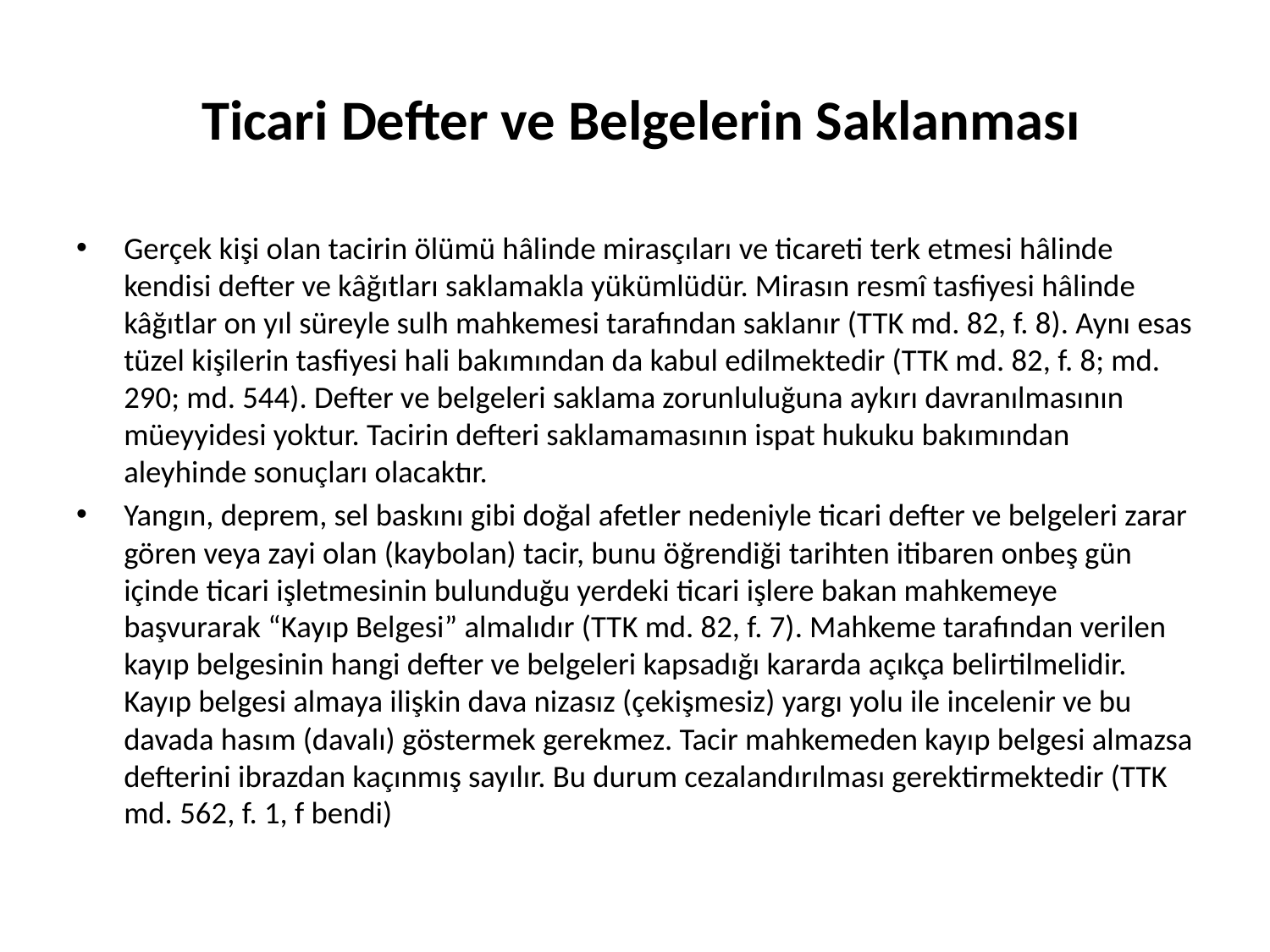

# Ticari Defter ve Belgelerin Saklanması
Gerçek kişi olan tacirin ölümü hâlinde mirasçıları ve ticareti terk etmesi hâlinde kendisi defter ve kâğıtları saklamakla yükümlüdür. Mirasın resmî tasfiyesi hâlinde kâğıtlar on yıl süreyle sulh mahkemesi tarafından saklanır (TTK md. 82, f. 8). Aynı esas tüzel kişilerin tasfiyesi hali bakımından da kabul edilmektedir (TTK md. 82, f. 8; md. 290; md. 544). Defter ve belgeleri saklama zorunluluğuna aykırı davranılmasının müeyyidesi yoktur. Tacirin defteri saklamamasının ispat hukuku bakımından aleyhinde sonuçları olacaktır.
Yangın, deprem, sel baskını gibi doğal afetler nedeniyle ticari defter ve belgeleri zarar gören veya zayi olan (kaybolan) tacir, bunu öğrendiği tarihten itibaren onbeş gün içinde ticari işletmesinin bulunduğu yerdeki ticari işlere bakan mahkemeye başvurarak “Kayıp Belgesi” almalıdır (TTK md. 82, f. 7). Mahkeme tarafından verilen kayıp belgesinin hangi defter ve belgeleri kapsadığı kararda açıkça belirtilmelidir. Kayıp belgesi almaya ilişkin dava nizasız (çekişmesiz) yargı yolu ile incelenir ve bu davada hasım (davalı) göstermek gerekmez. Tacir mahkemeden kayıp belgesi almazsa defterini ibrazdan kaçınmış sayılır. Bu durum cezalandırılması gerektirmektedir (TTK md. 562, f. 1, f bendi)